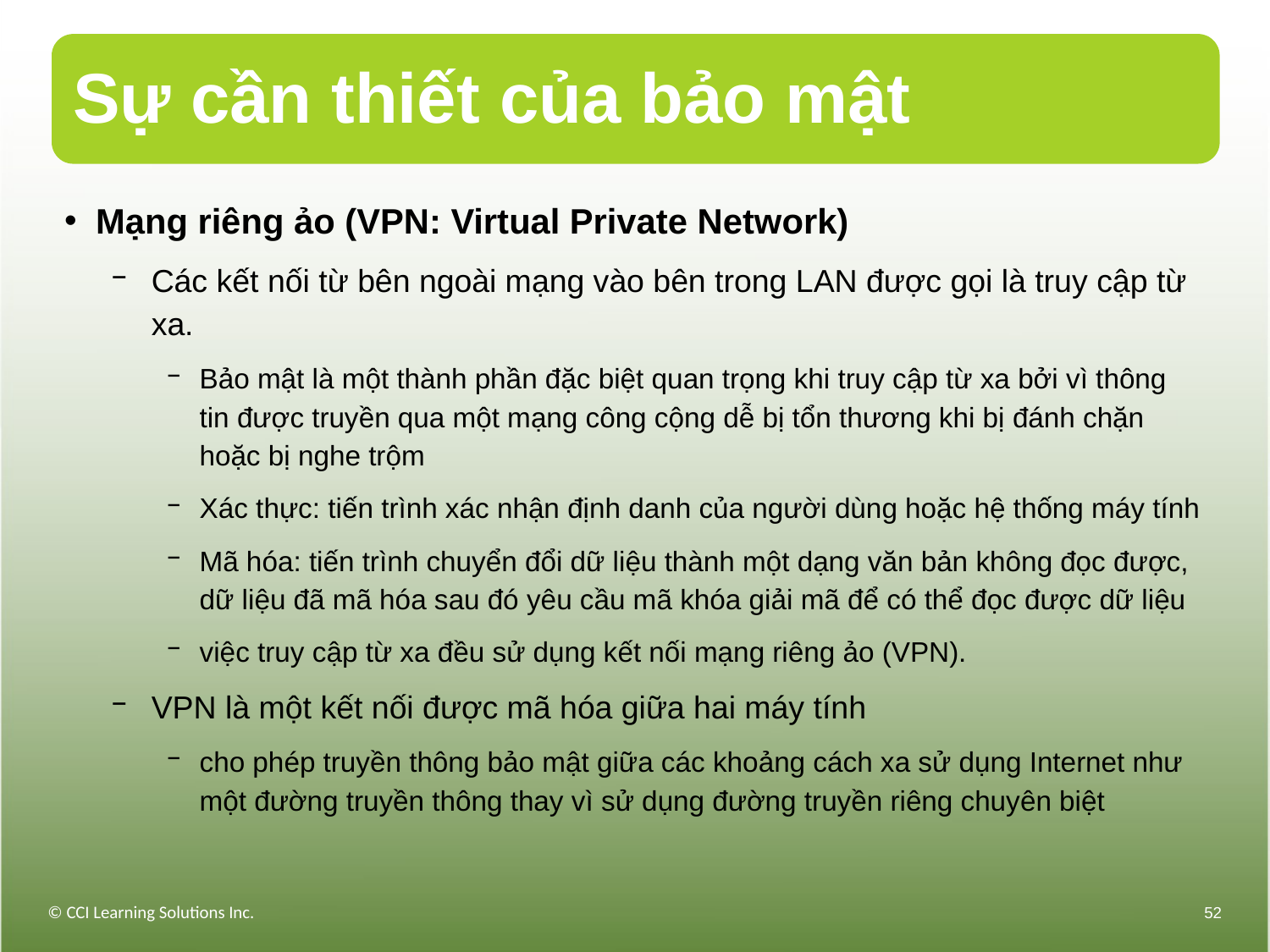

# Sự cần thiết của bảo mật
Mạng riêng ảo (VPN: Virtual Private Network)
Các kết nối từ bên ngoài mạng vào bên trong LAN được gọi là truy cập từ xa.
Bảo mật là một thành phần đặc biệt quan trọng khi truy cập từ xa bởi vì thông tin được truyền qua một mạng công cộng dễ bị tổn thương khi bị đánh chặn hoặc bị nghe trộm
Xác thực: tiến trình xác nhận định danh của người dùng hoặc hệ thống máy tính
Mã hóa: tiến trình chuyển đổi dữ liệu thành một dạng văn bản không đọc được, dữ liệu đã mã hóa sau đó yêu cầu mã khóa giải mã để có thể đọc được dữ liệu
việc truy cập từ xa đều sử dụng kết nối mạng riêng ảo (VPN).
VPN là một kết nối được mã hóa giữa hai máy tính
cho phép truyền thông bảo mật giữa các khoảng cách xa sử dụng Internet như một đường truyền thông thay vì sử dụng đường truyền riêng chuyên biệt
© CCI Learning Solutions Inc.
52